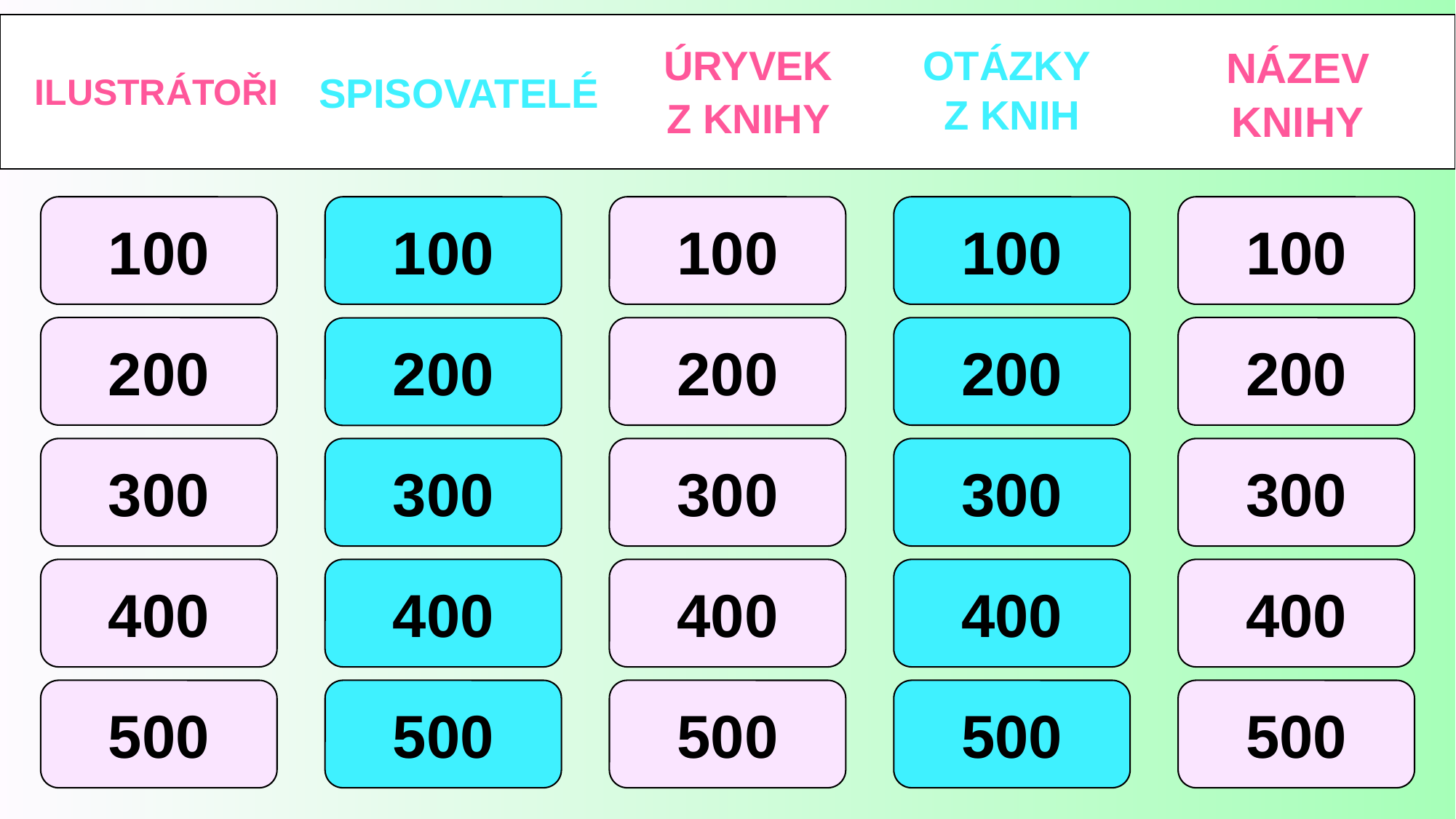

ÚRYVEK
Z KNIHY
NÁZEV
KNIHY
OTÁZKY
Z KNIH
SPISOVATELÉ
ILUSTRÁTOŘI
100
100
100
100
100
200
200
200
200
200
300
300
300
300
300
400
400
400
400
400
500
500
500
500
500